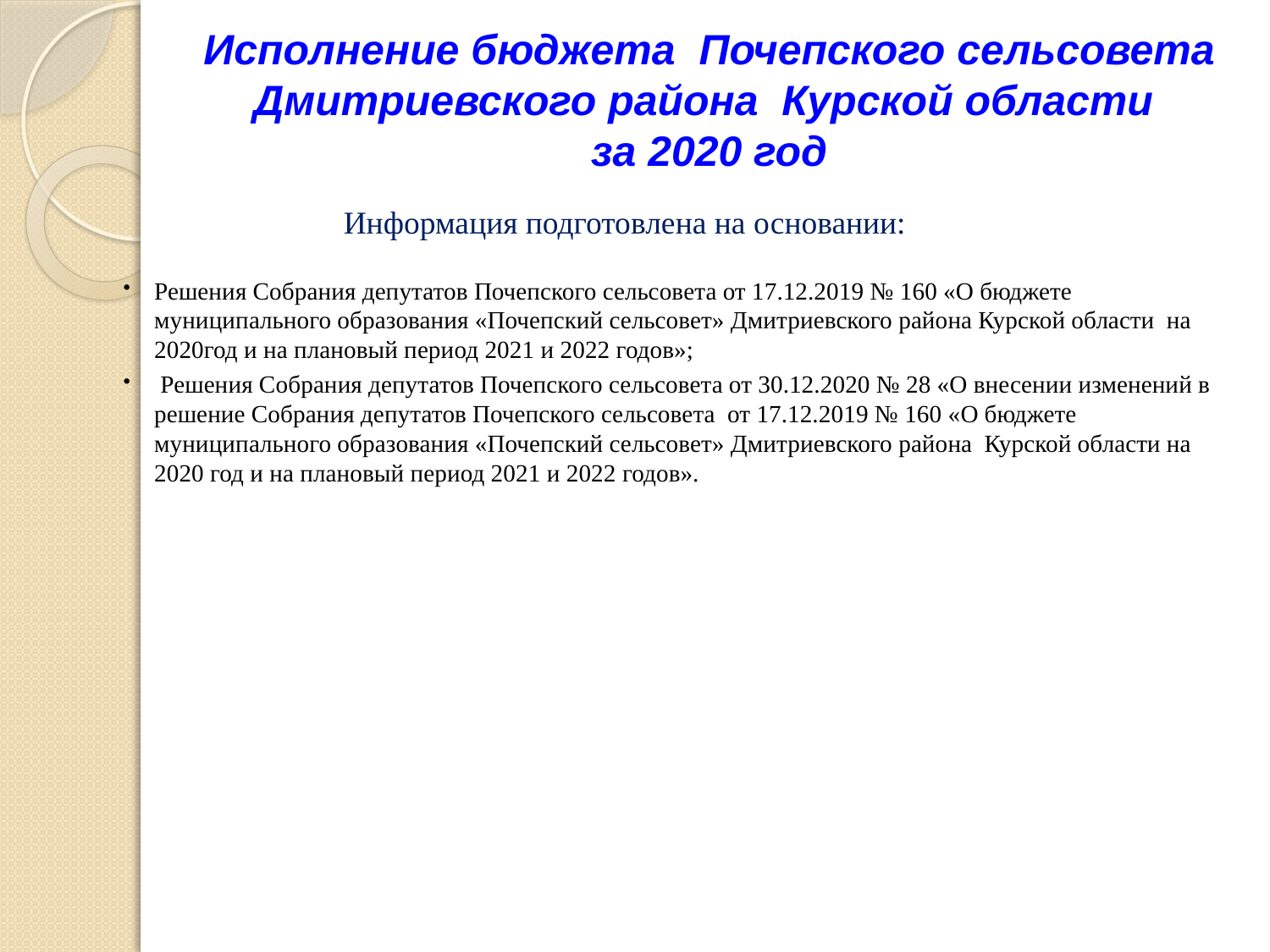

Исполнение бюджета  Почепского сельсовета Дмитриевского района  Курской области
за 2020 год
Информация подготовлена на основании:

Решения Собрания депутатов Почепского сельсовета от 17.12.2019 № 160 «О бюджете  муниципального образования «Почепский сельсовет» Дмитриевского района Курской области  на 2020год и на плановый период 2021 и 2022 годов»;
 Решения Собрания депутатов Почепского сельсовета от 30.12.2020 № 28 «О внесении изменений в решение Собрания депутатов Почепского сельсовета  от 17.12.2019 № 160 «О бюджете  муниципального образования «Почепский сельсовет» Дмитриевского района  Курской области на 2020 год и на плановый период 2021 и 2022 годов».